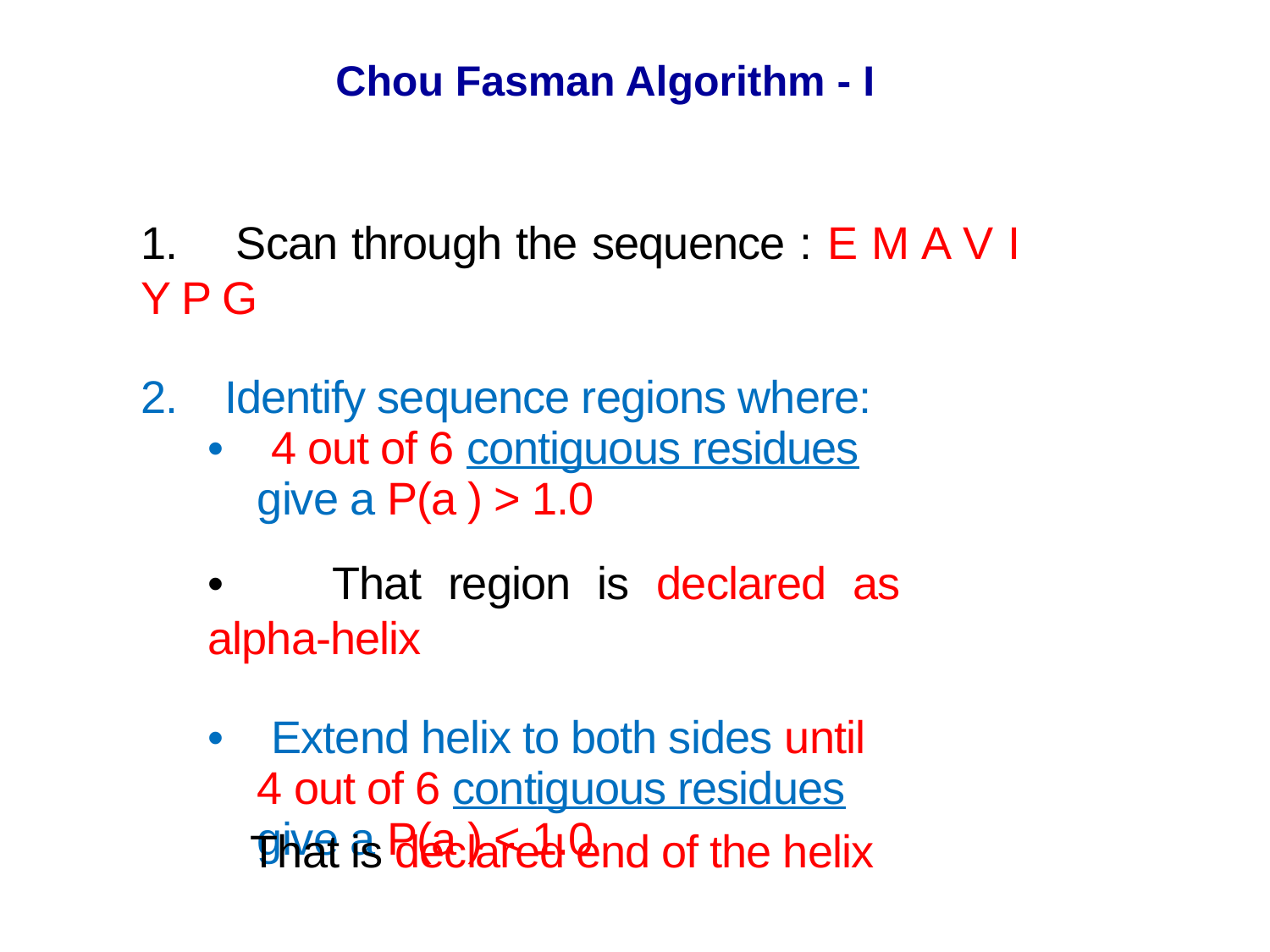

Chou Fasman Algorithm - I
1.    Scan through the sequence : E M A V I Y P G
2.    Identify sequence regions where:
•    4 out of 6 contiguous residues give a P(a ) > 1.0
•    That region is declared as alpha-helix
•    Extend helix to both sides until
4 out of 6 contiguous residues give a P(a ) < 1.0
That is declared end of the helix